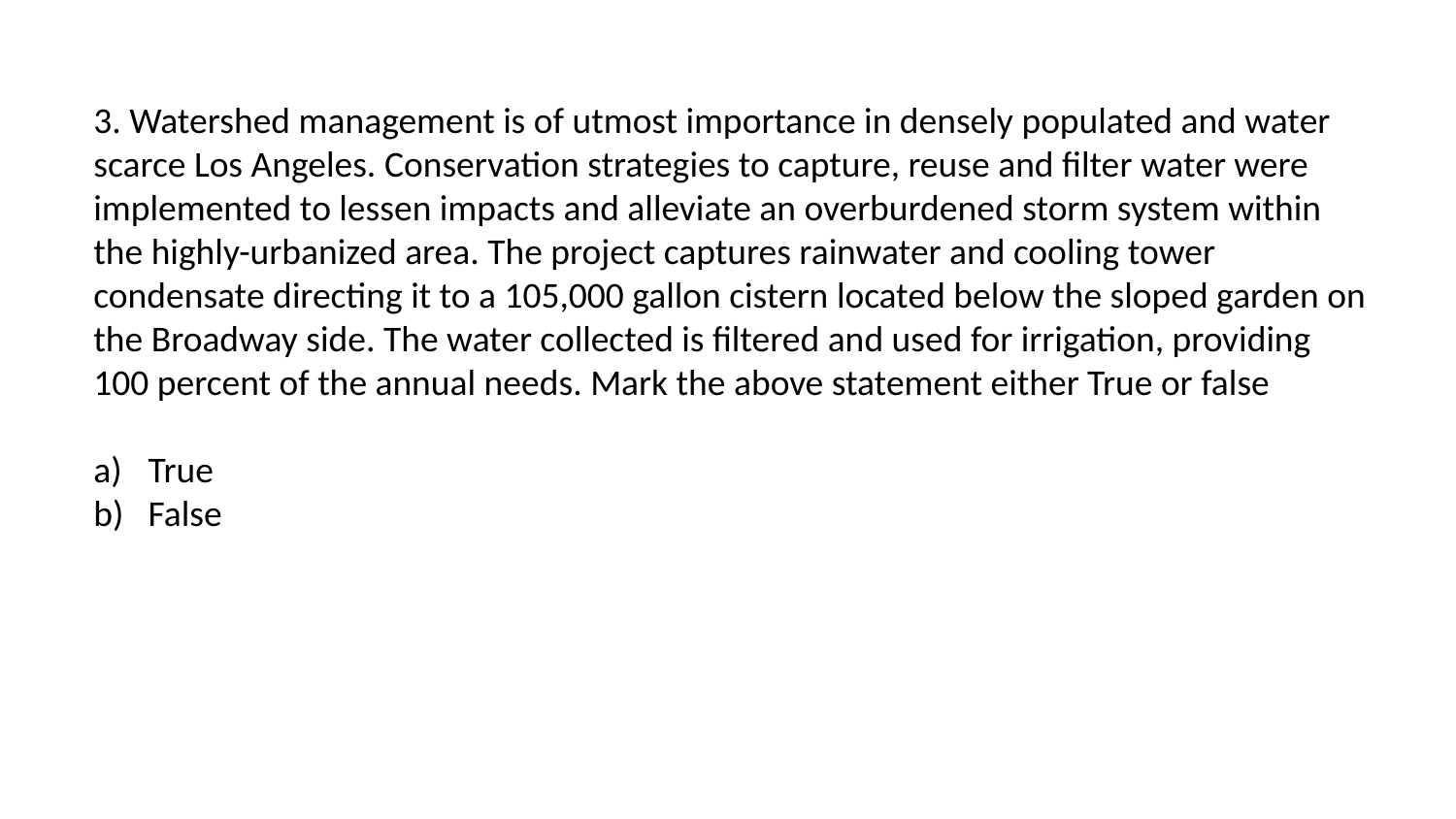

3. Watershed management is of utmost importance in densely populated and water scarce Los Angeles. Conservation strategies to capture, reuse and filter water were implemented to lessen impacts and alleviate an overburdened storm system within the highly-urbanized area. The project captures rainwater and cooling tower condensate directing it to a 105,000 gallon cistern located below the sloped garden on the Broadway side. The water collected is filtered and used for irrigation, providing 100 percent of the annual needs. Mark the above statement either True or false

True
False